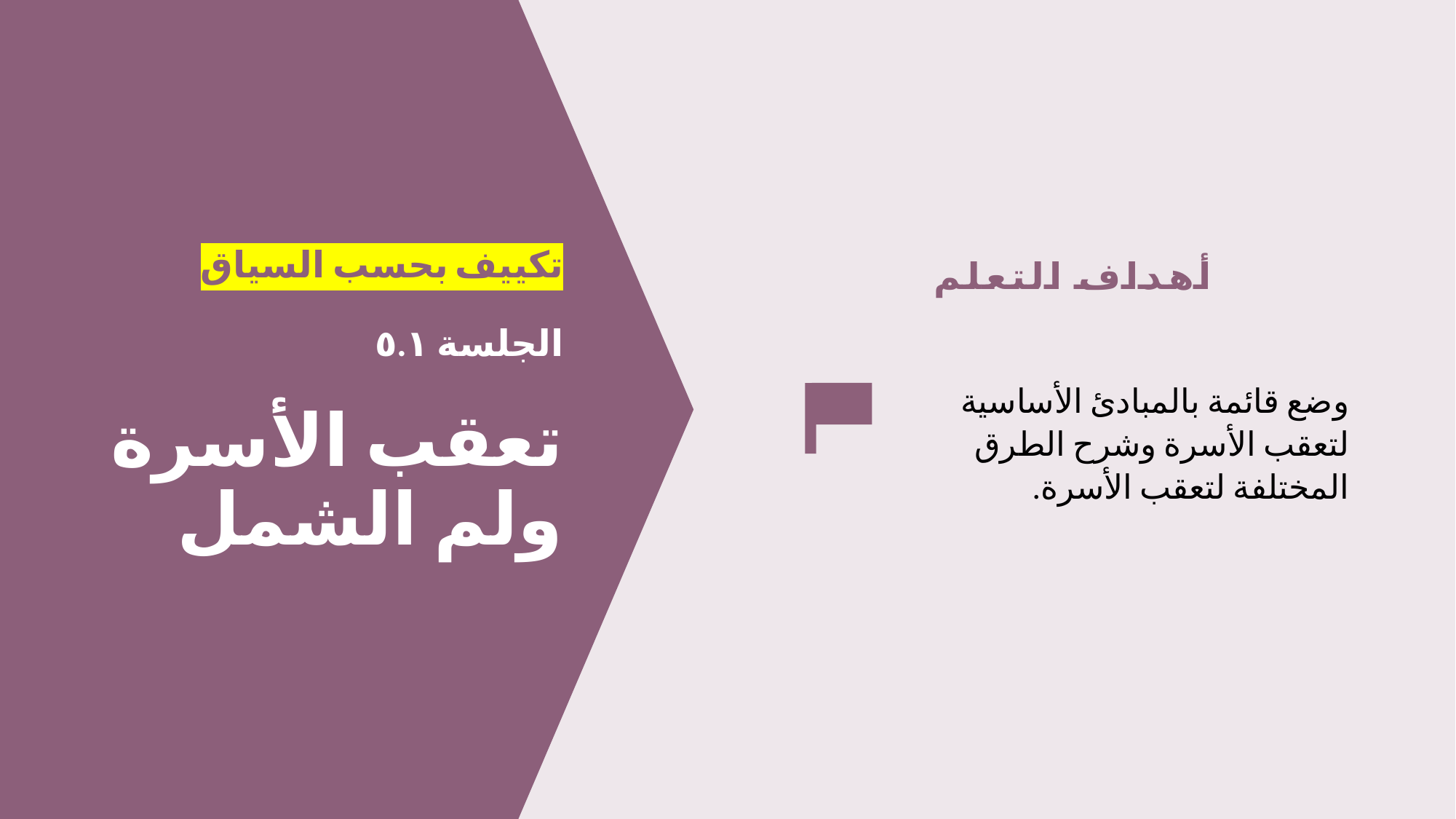

أهداف التعلم
# تكييف بحسب السياق الجلسة ٥.١ تعقب الأسرة ولم الشمل
وضع قائمة بالمبادئ الأساسية لتعقب الأسرة وشرح الطرق المختلفة لتعقب الأسرة.